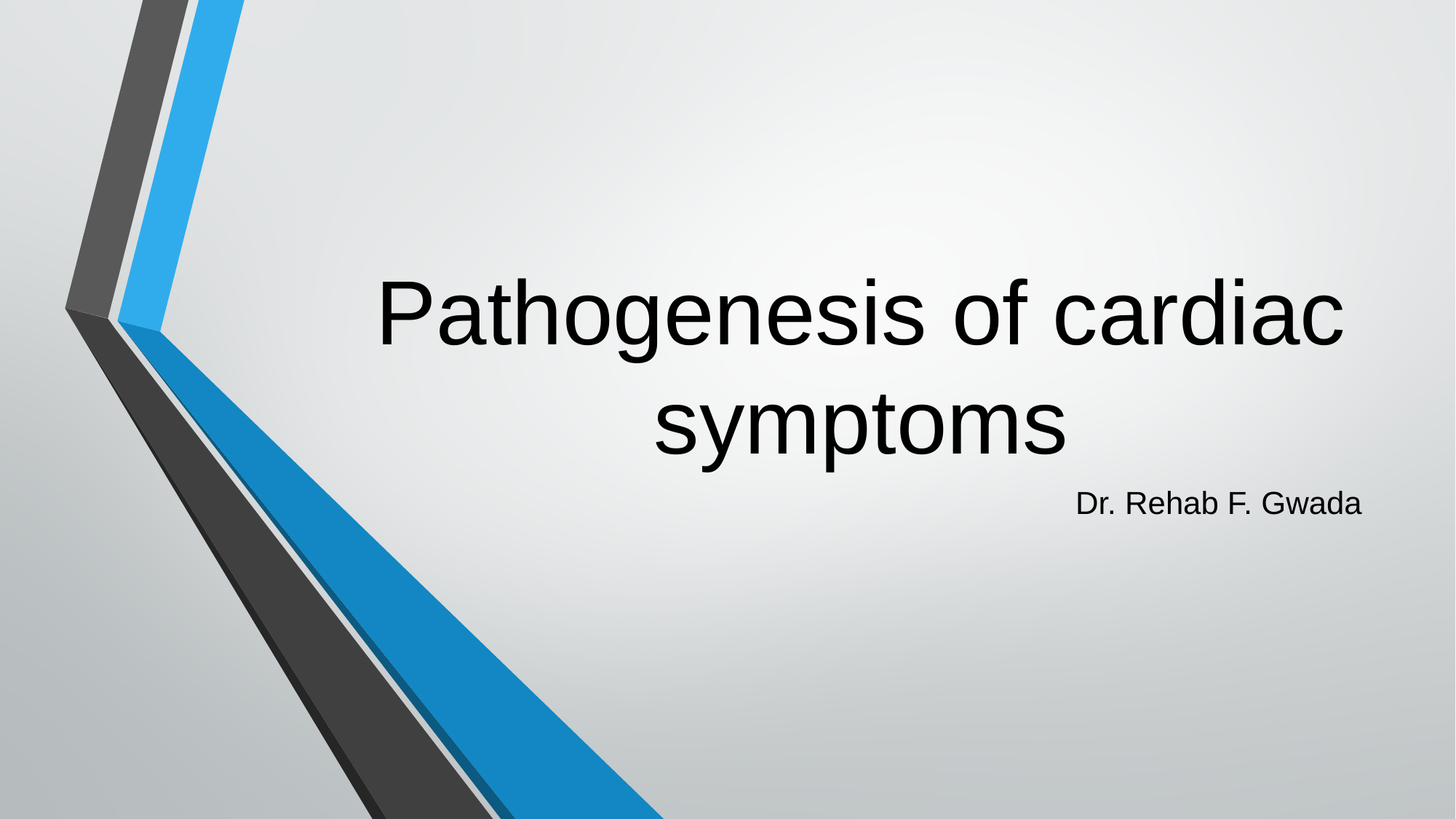

# Pathogenesis of cardiac symptoms
Dr. Rehab F. Gwada